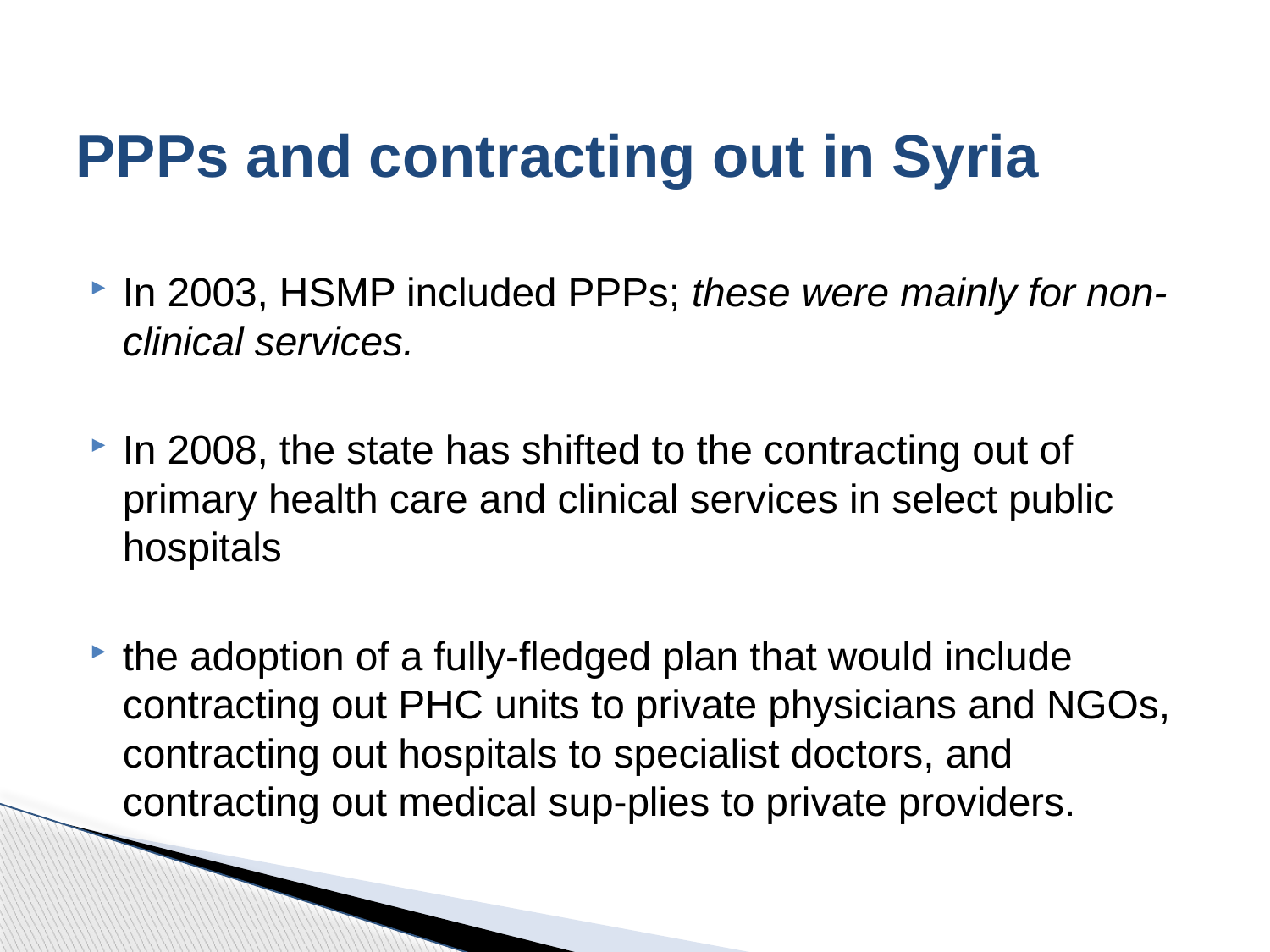

# PPPs and contracting out in Syria

In 2003, HSMP included PPPs; these were mainly for non-clinical services.

In 2008, the state has shifted to the contracting out of primary health care and clinical services in select public hospitals

the adoption of a fully-fledged plan that would include contracting out PHC units to private physicians and NGOs, contracting out hospitals to specialist doctors, and contracting out medical sup-plies to private providers.